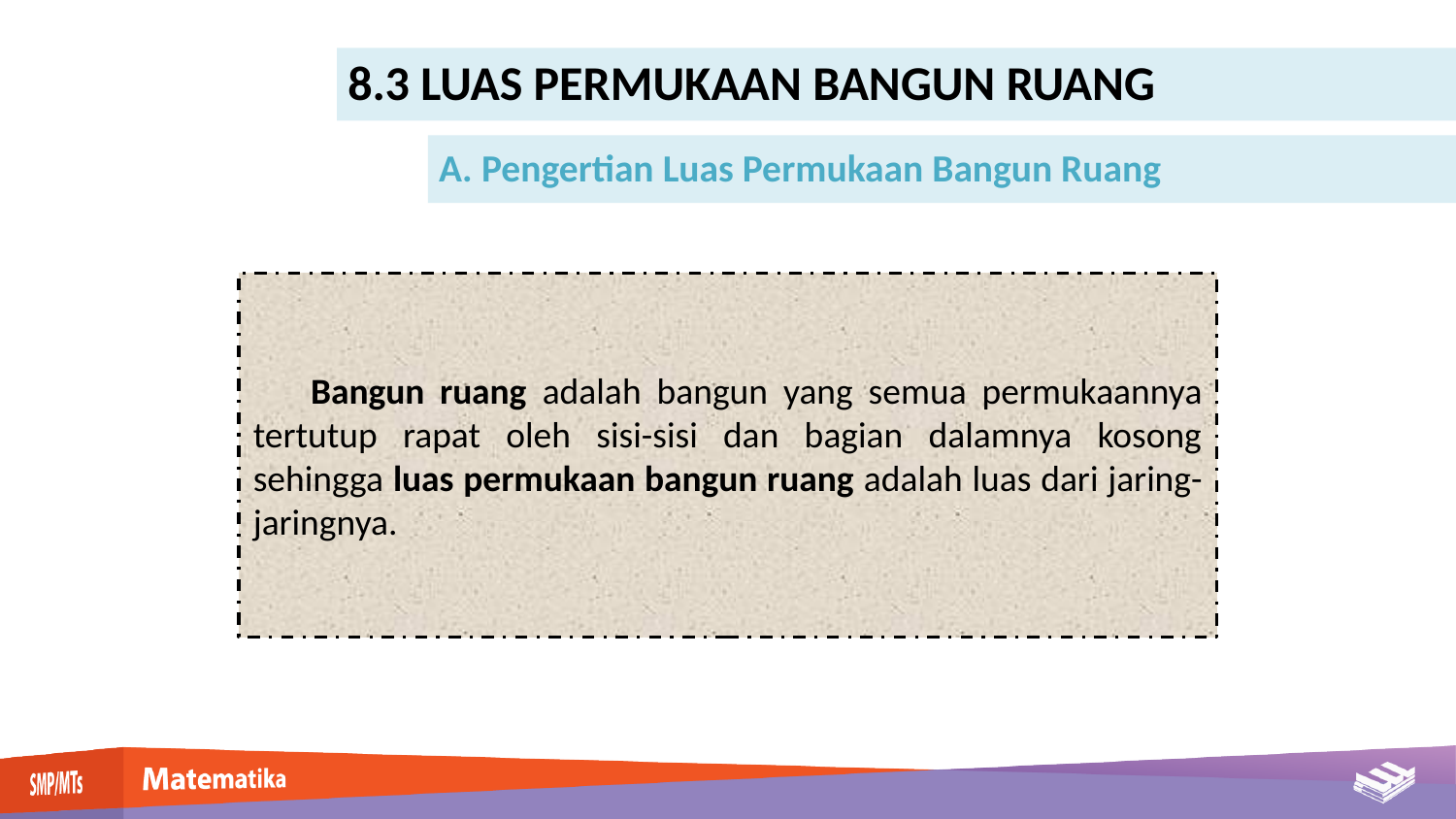

8.3 LUAS PERMUKAAN BANGUN RUANG
A. Pengertian Luas Permukaan Bangun Ruang
Bangun ruang adalah bangun yang semua permukaannya tertutup rapat oleh sisi-sisi dan bagian dalamnya kosong sehingga luas permukaan bangun ruang adalah luas dari jaring-jaringnya.